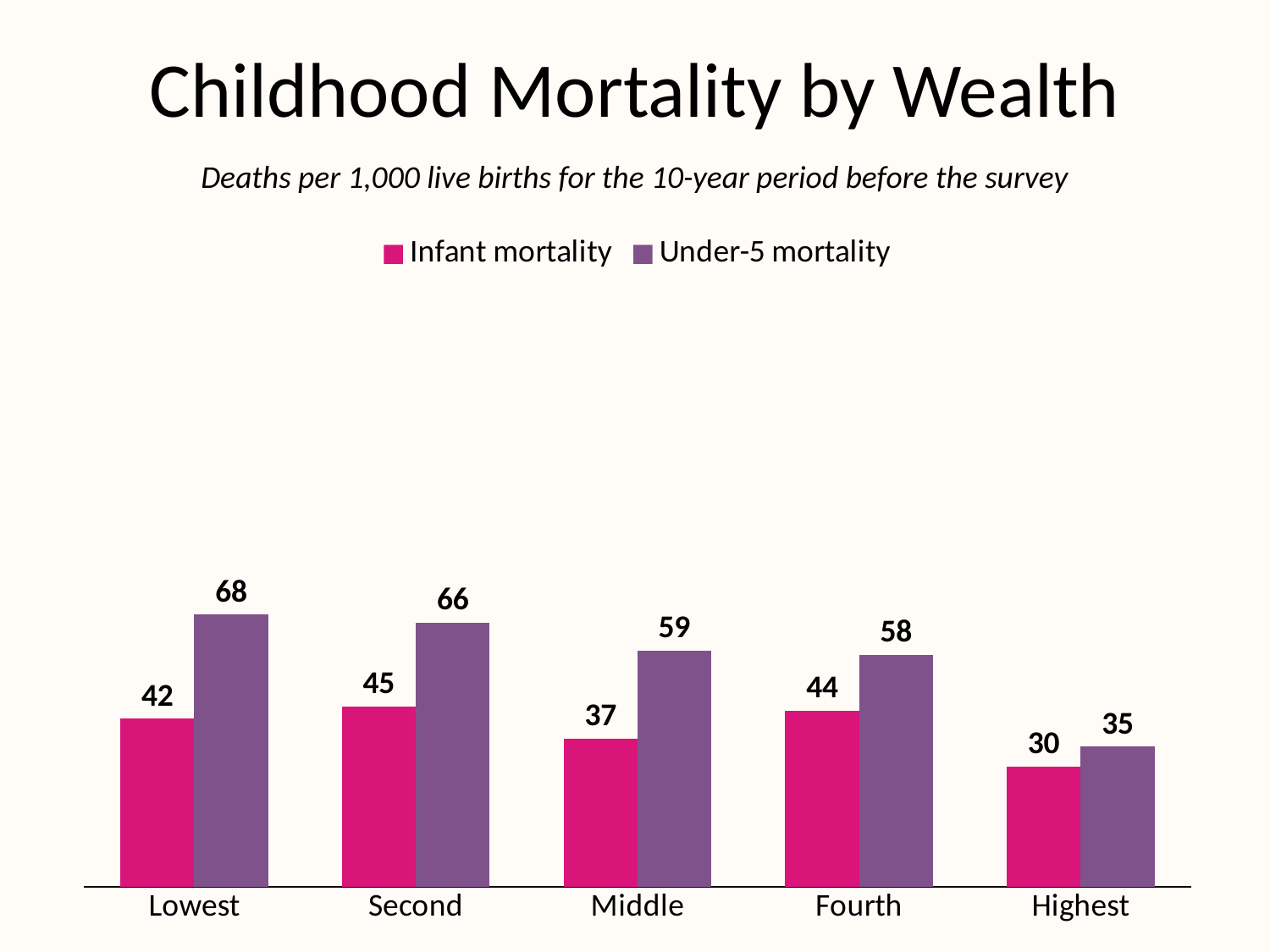

# Childhood Mortality by Wealth
Deaths per 1,000 live births for the 10-year period before the survey

### Chart

| Category | Infant mortality | Under-5 mortality |
|---|---|---|
| Lowest | 42.0 | 68.0 |
| Second | 45.0 | 66.0 |
| Middle | 37.0 | 59.0 |
| Fourth | 44.0 | 58.0 |
| Highest | 30.0 | 35.0 |